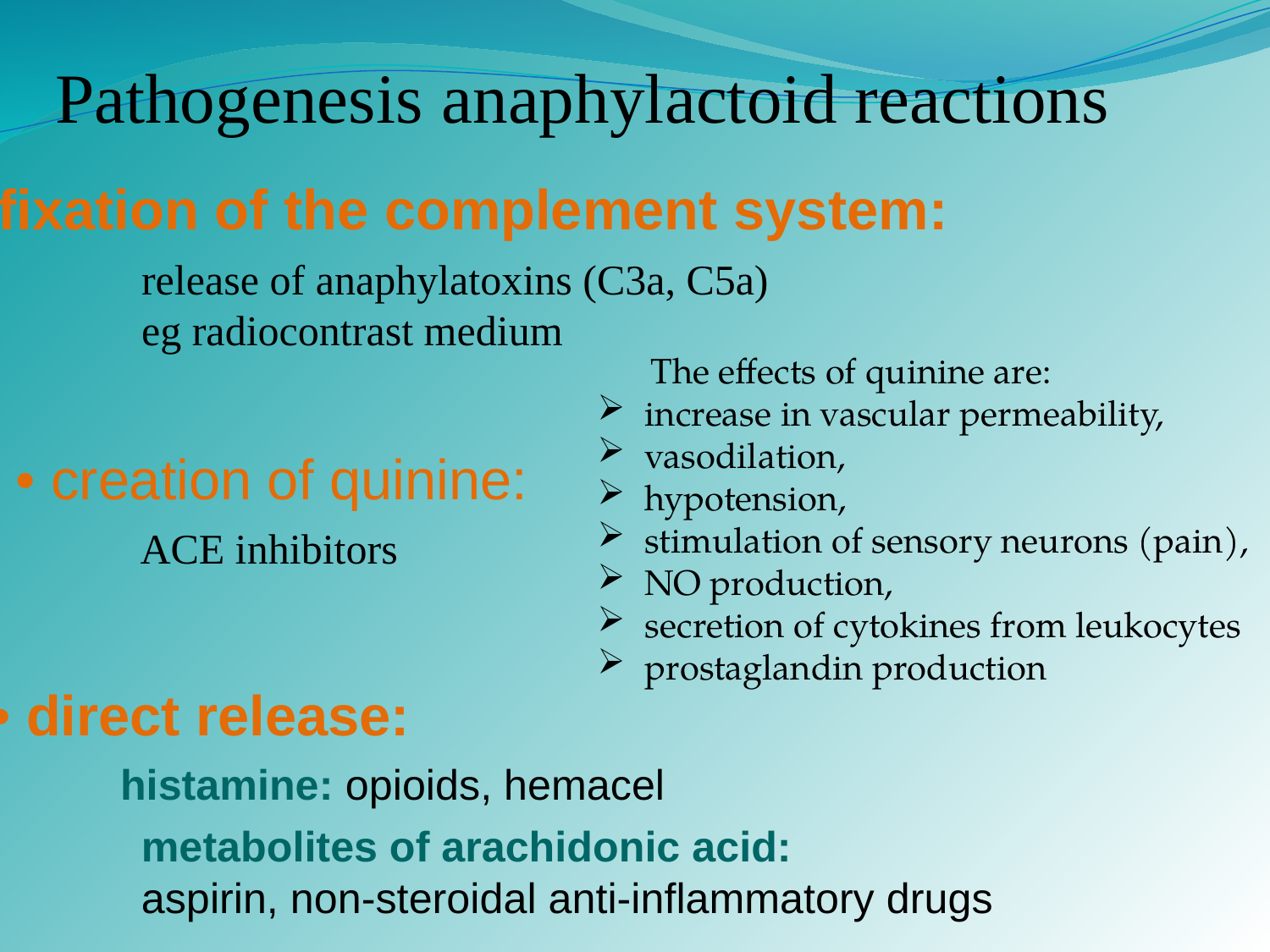

Pathogenesis anaphylactoid reactions
• fixation of the complement system:
release of anaphylatoxins (C3a, C5a)
eg radiocontrast medium
      The effects of quinine are:
increase in vascular permeability,
vasodilation,
hypotension,
stimulation of sensory neurons (pain),
NO production,
secretion of cytokines from leukocytes
prostaglandin production
• creation of quinine:
ACE inhibitors
• direct release:
histamine: opioids, hemacel
metabolites of arachidonic acid:
aspirin, non-steroidal anti-inflammatory drugs